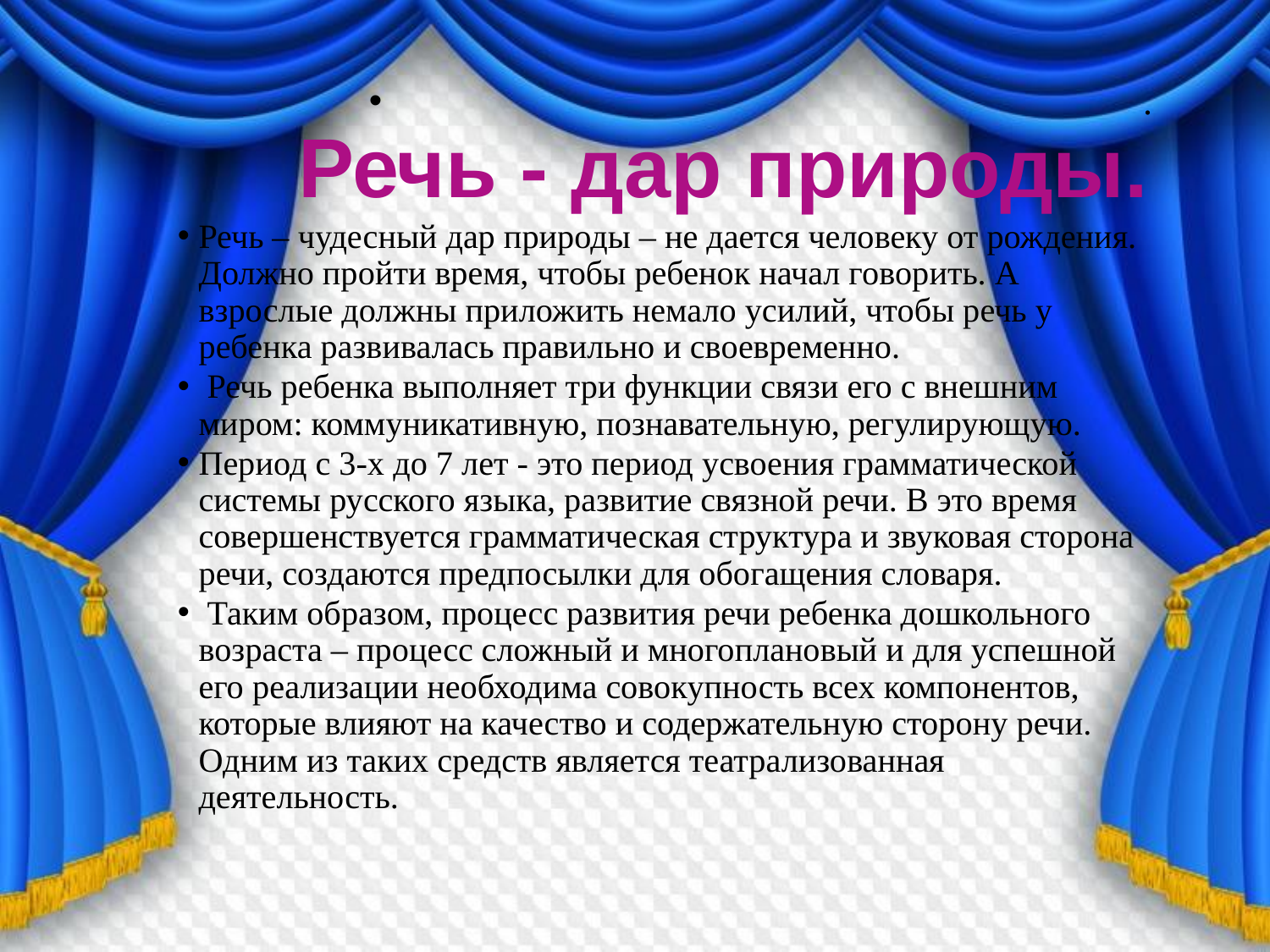

.
          Речь - дар природы.
Речь – чудесный дар природы – не дается человеку от рождения. Должно пройти время, чтобы ребенок начал говорить. А взрослые должны приложить немало усилий, чтобы речь у ребенка развивалась правильно и своевременно.
 Речь ребенка выполняет три функции связи его с внешним миром: коммуникативную, познавательную, регулирующую.
Период с 3-х до 7 лет - это период усвоения грамматической системы русского языка, развитие связной речи. В это время совершенствуется грамматическая структура и звуковая сторона речи, создаются предпосылки для обогащения словаря.
 Таким образом, процесс развития речи ребенка дошкольного возраста – процесс сложный и многоплановый и для успешной его реализации необходима совокупность всех компонентов, которые влияют на качество и содержательную сторону речи. Одним из таких средств является театрализованная деятельность.